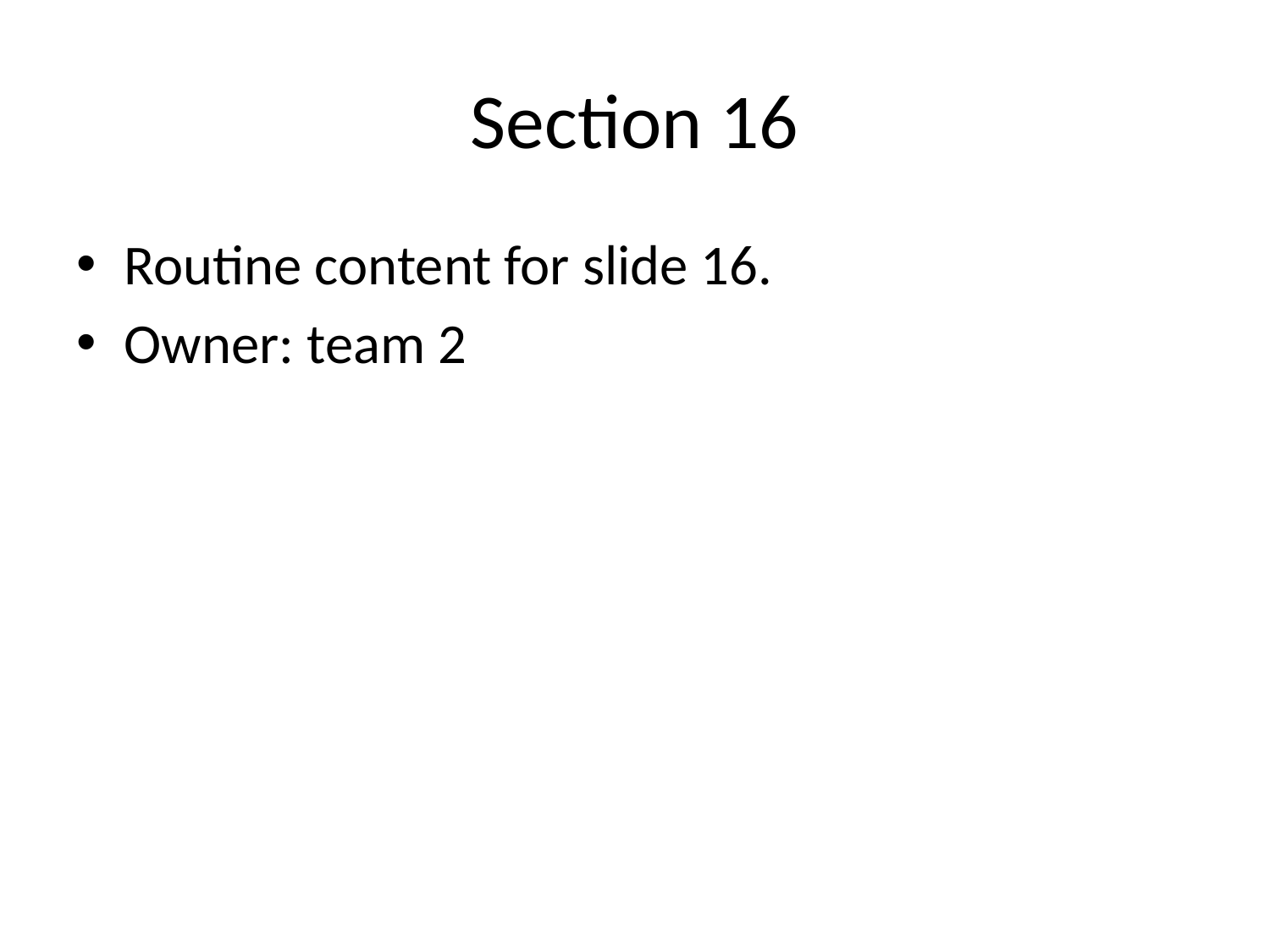

# Section 16
Routine content for slide 16.
Owner: team 2